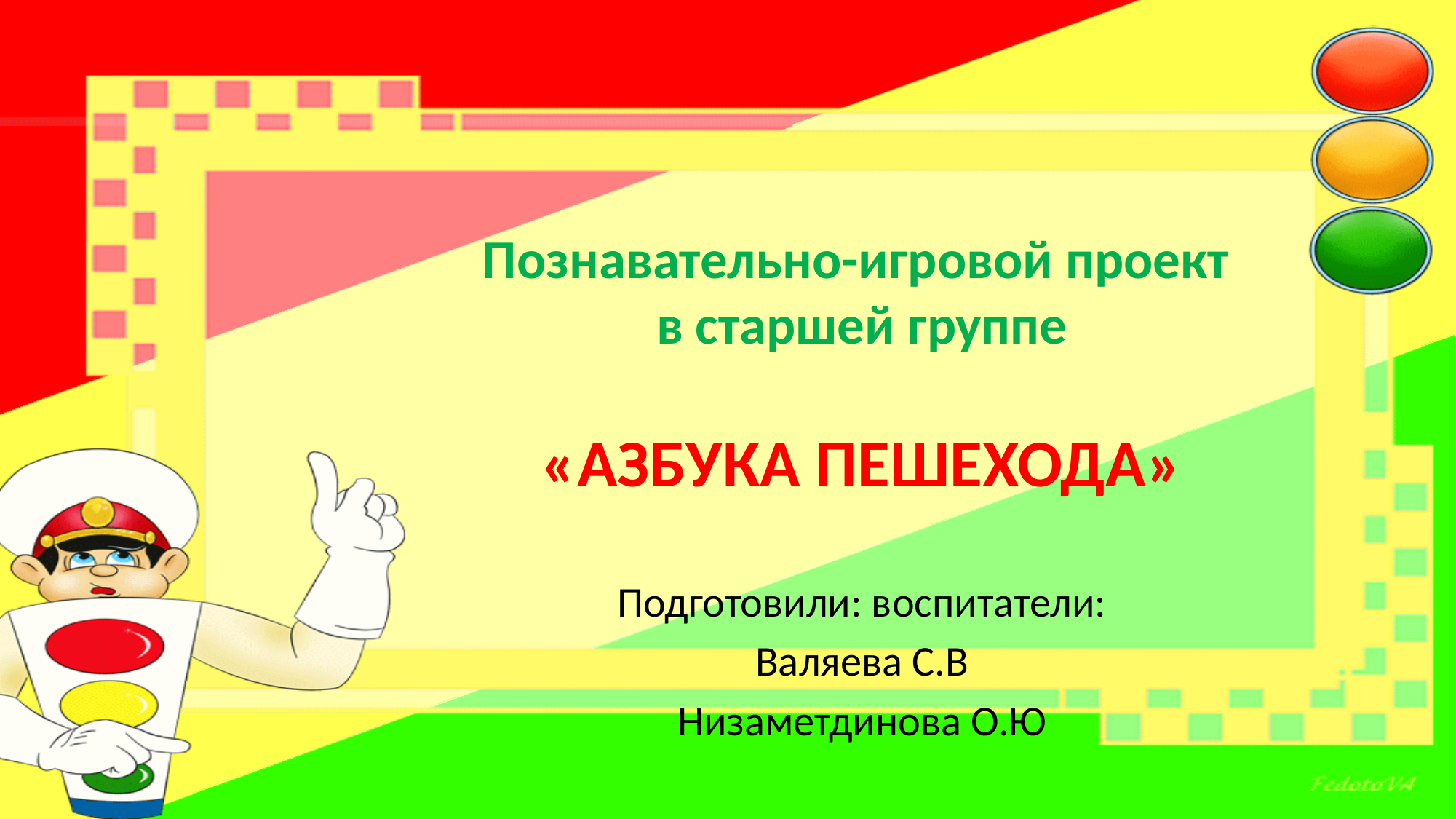

Познавательно-игровой проект
в старшей группе

«АЗБУКА ПЕШЕХОДА»
Подготовили: воспитатели:
Валяева С.В
Низаметдинова О.Ю